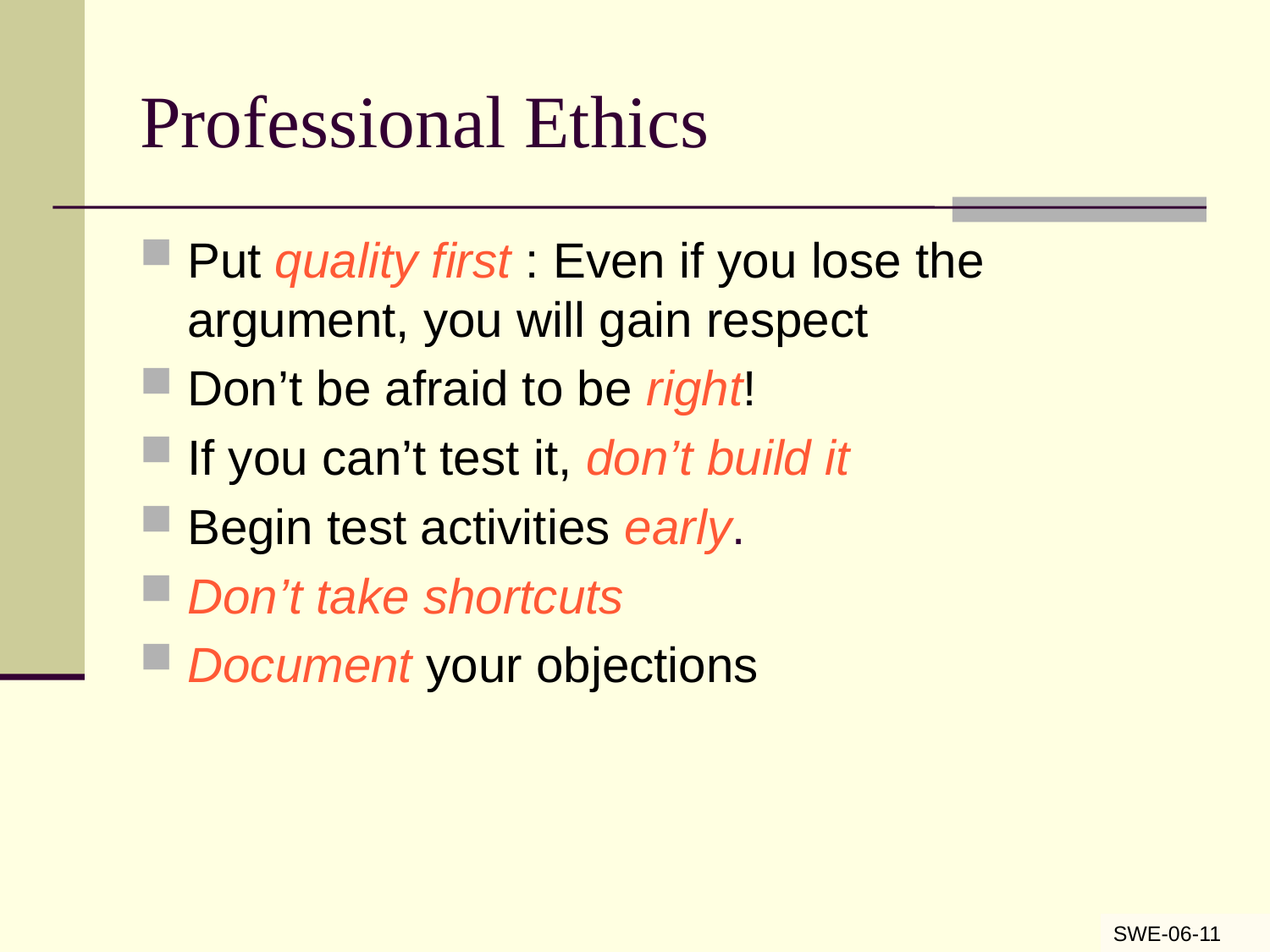

# Professional Ethics
Put quality first : Even if you lose the argument, you will gain respect
Don’t be afraid to be right!
If you can’t test it, don’t build it
Begin test activities early.
Don’t take shortcuts
Document your objections